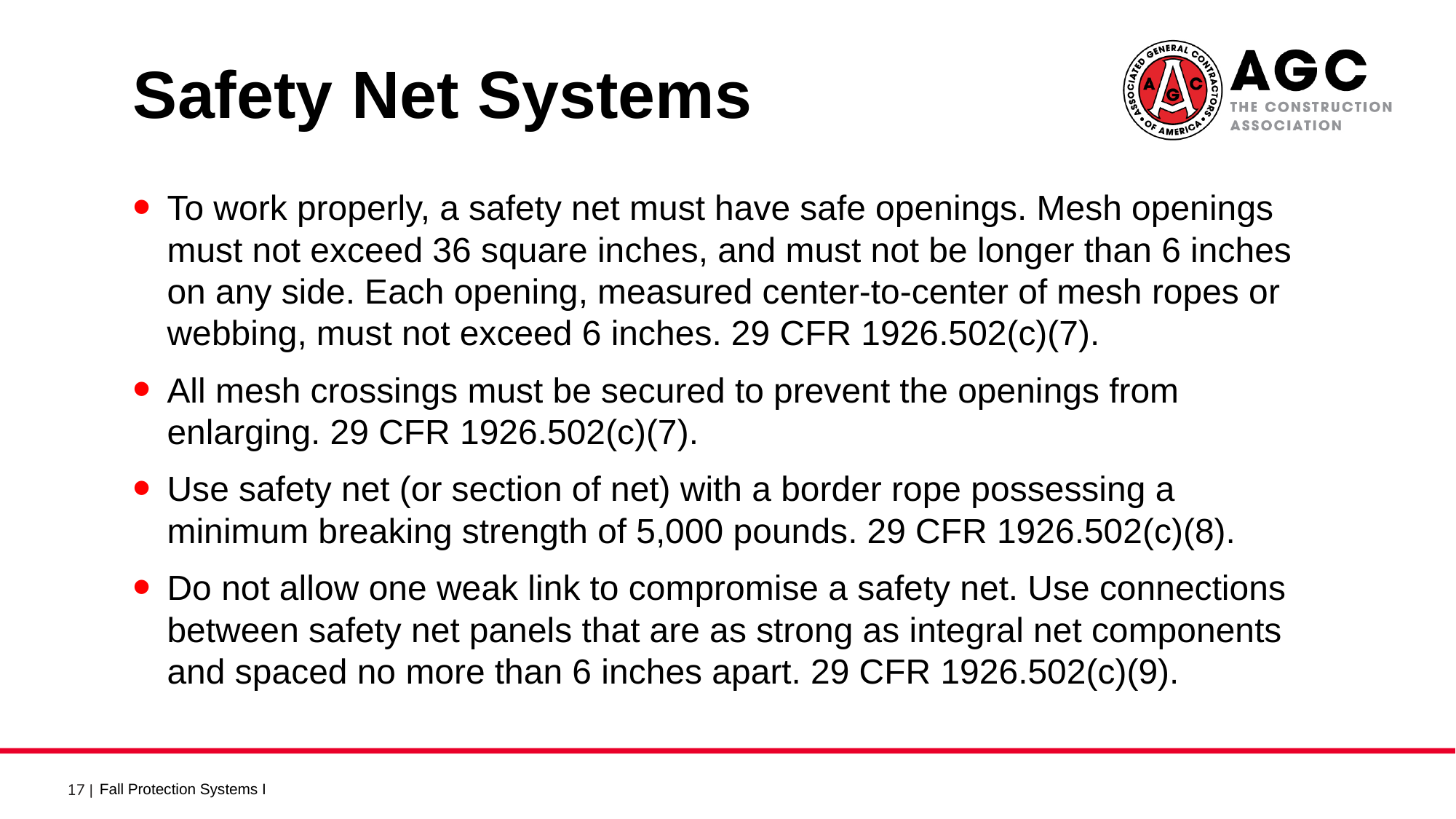

Safety Net Systems 5
To work properly, a safety net must have safe openings. Mesh openings must not exceed 36 square inches, and must not be longer than 6 inches on any side. Each opening, measured center-to-center of mesh ropes or webbing, must not exceed 6 inches. 29 CFR 1926.502(c)(7).
All mesh crossings must be secured to prevent the openings from enlarging. 29 CFR 1926.502(c)(7).
Use safety net (or section of net) with a border rope possessing a minimum breaking strength of 5,000 pounds. 29 CFR 1926.502(c)(8).
Do not allow one weak link to compromise a safety net. Use connections between safety net panels that are as strong as integral net components and spaced no more than 6 inches apart. 29 CFR 1926.502(c)(9).
Fall Protection Systems I